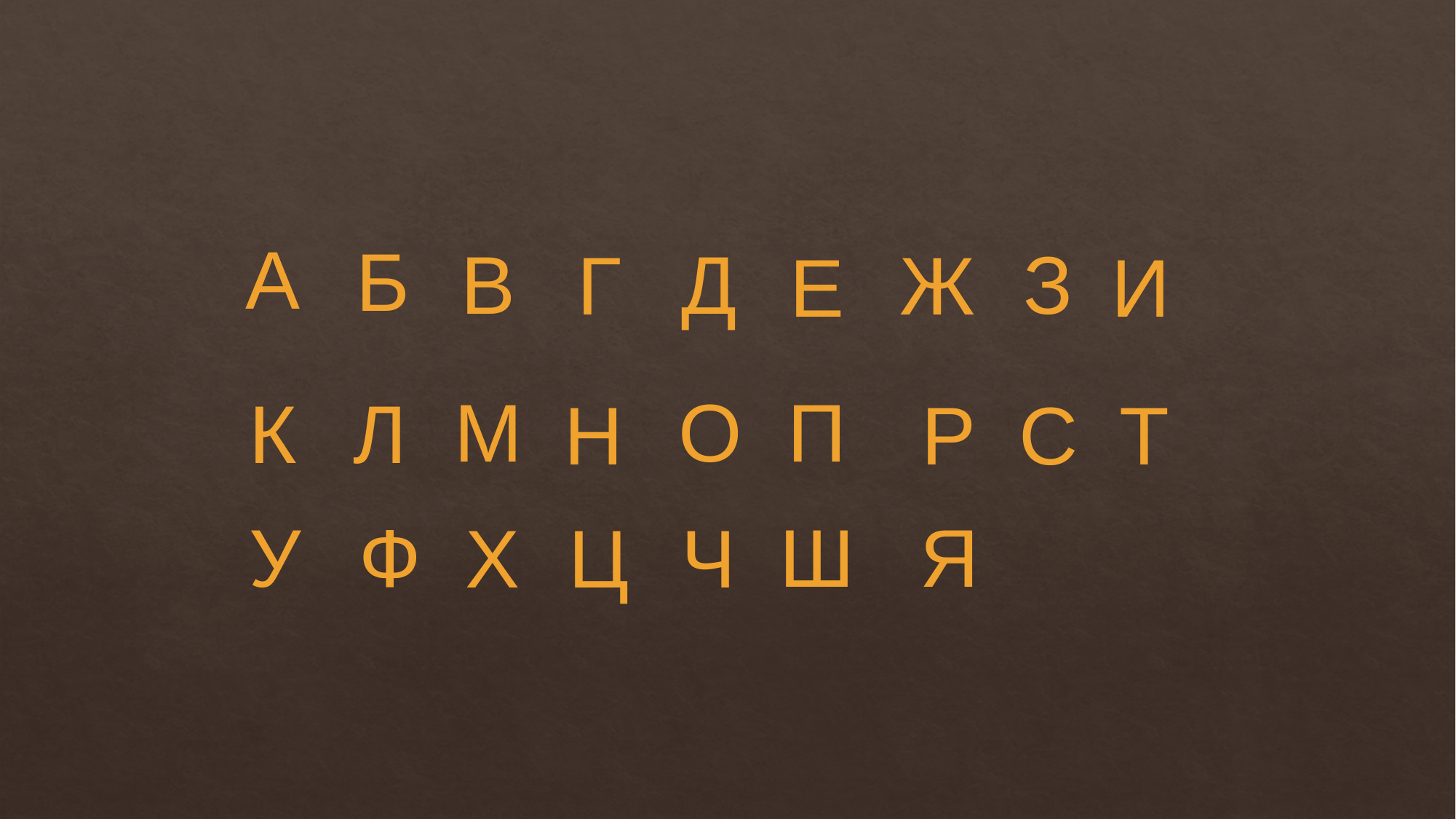

А
Б
В
Д
З
Г
Ж
Е
И
М
О
П
К
Л
Н
Р
С
Т
У
Ф
Ш
Я
Х
Ц
Ч